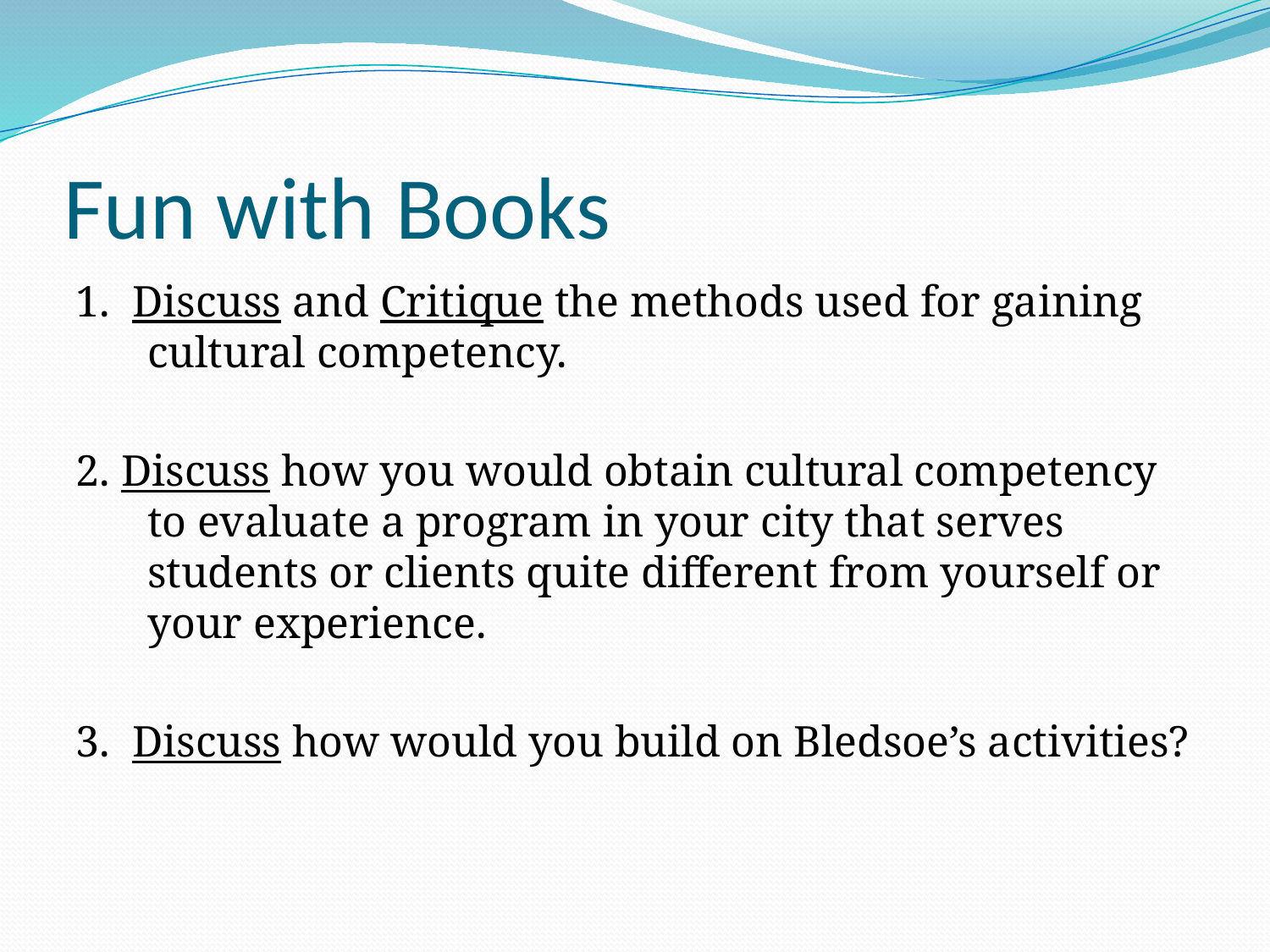

# Fun with Books
1.  Discuss and Critique the methods used for gaining cultural competency.

2. Discuss how you would obtain cultural competency to evaluate a program in your city that serves students or clients quite different from yourself or your experience.

3.  Discuss how would you build on Bledsoe’s activities?